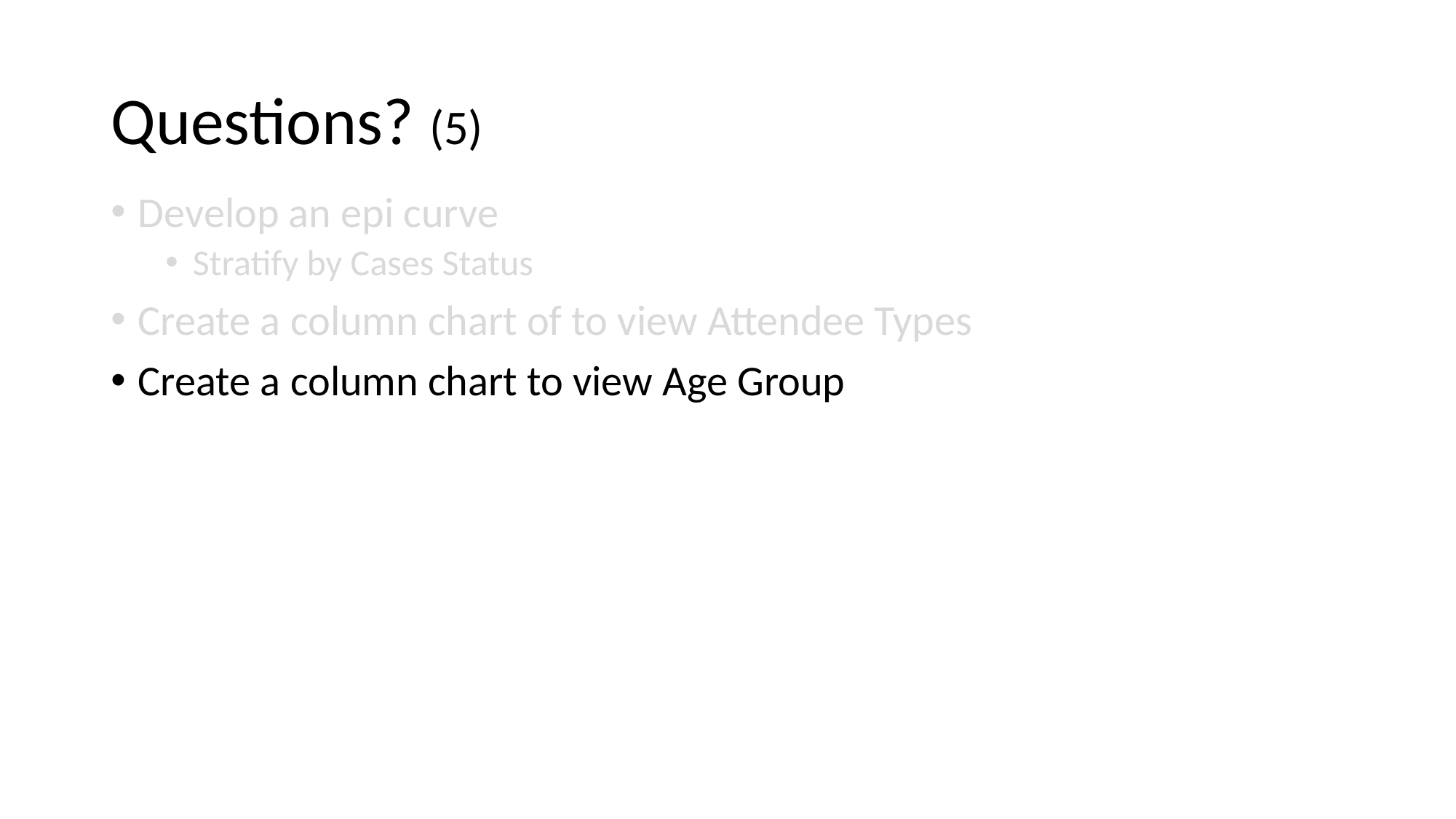

# Questions? (5)
Develop an epi curve
Stratify by Cases Status
Create a column chart of to view Attendee Types
Create a column chart to view Age Group